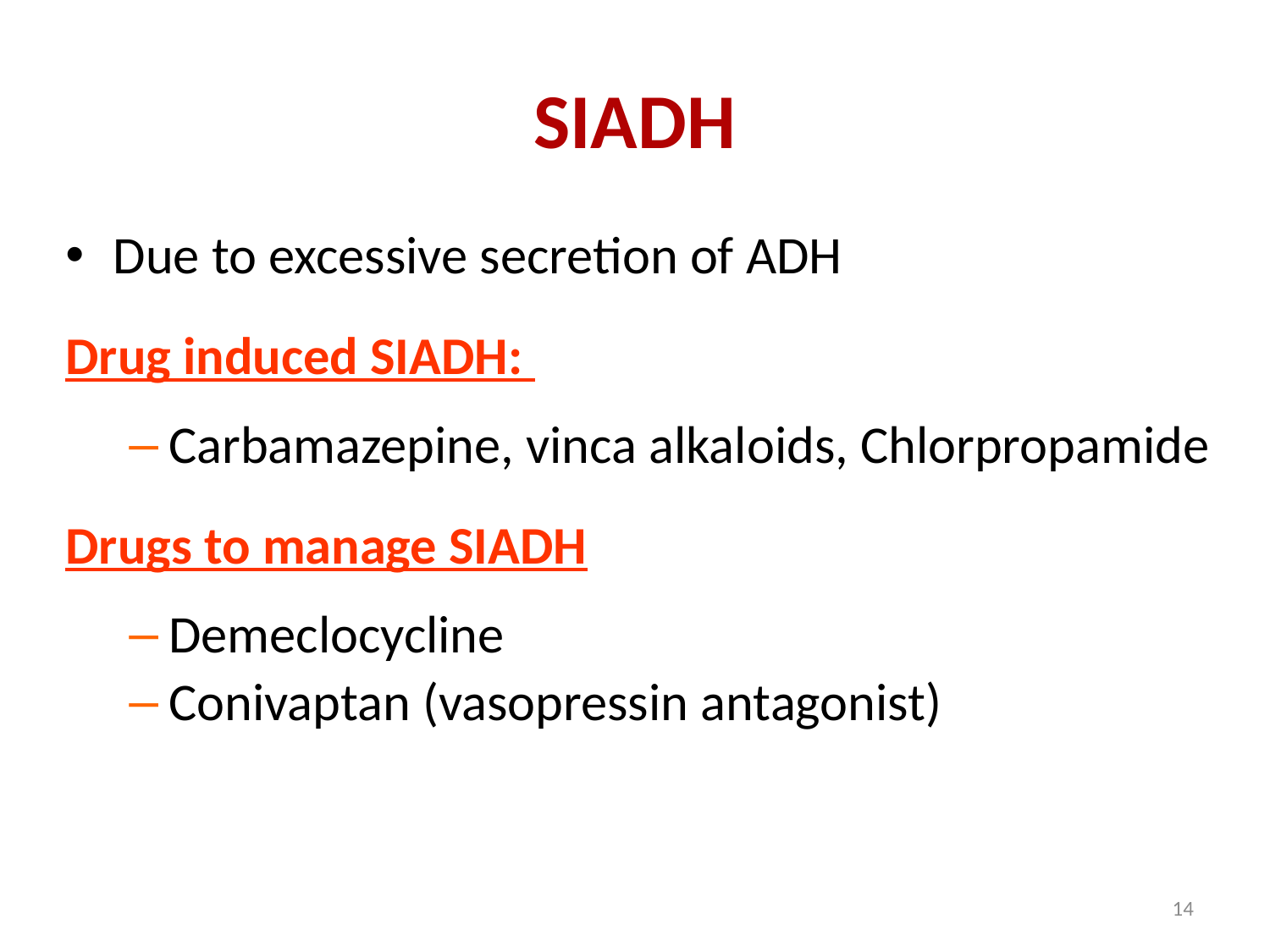

# SIADH
Due to excessive secretion of ADH
Drug induced SIADH:
Carbamazepine, vinca alkaloids, Chlorpropamide
Drugs to manage SIADH
Demeclocycline
Conivaptan (vasopressin antagonist)
14